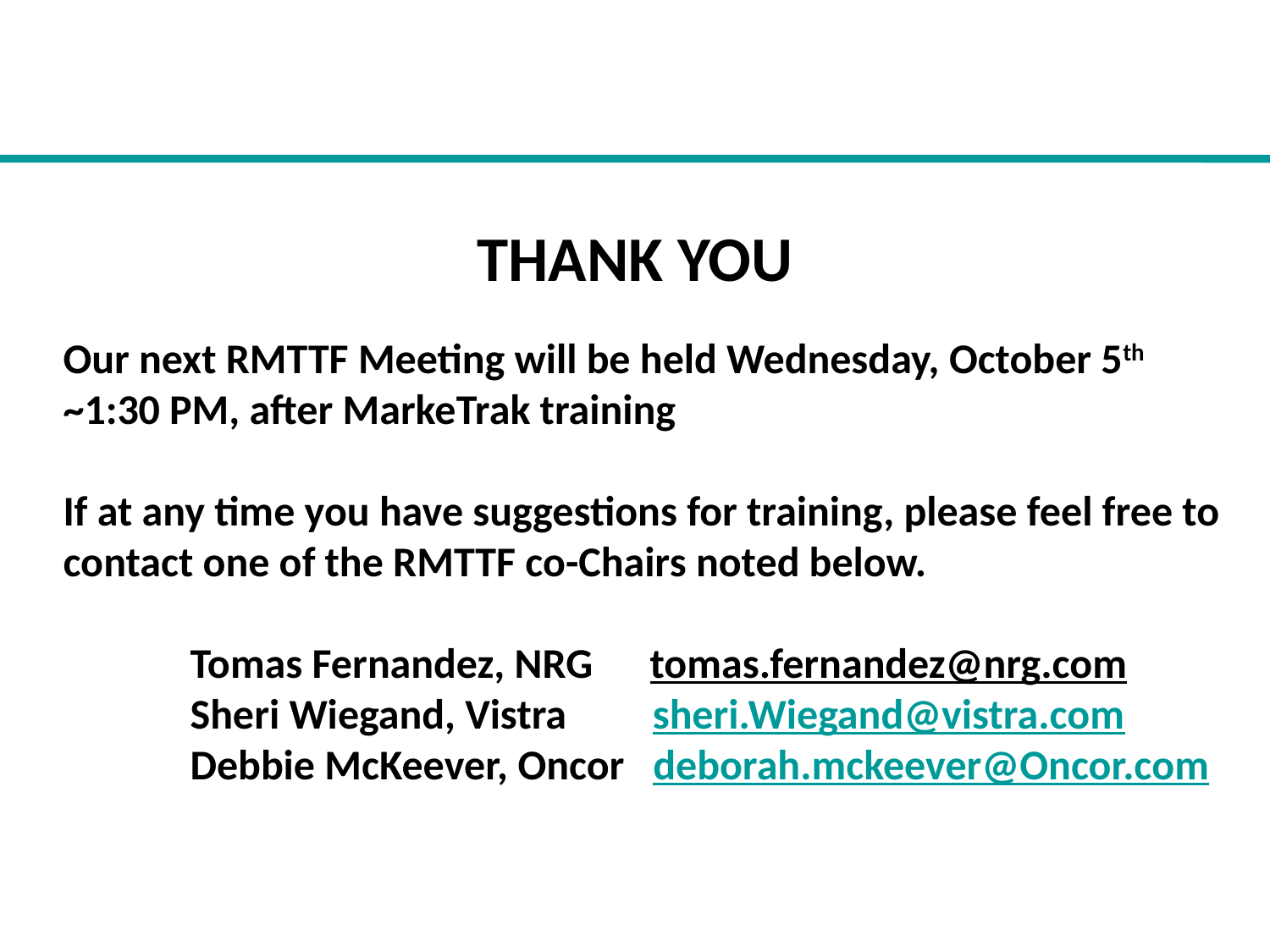

THANK YOU

# Our next RMTTF Meeting will be held Wednesday, October 5th ~1:30 PM, after MarkeTrak training If at any time you have suggestions for training, please feel free to contact one of the RMTTF co-Chairs noted below. Tomas Fernandez, NRG      tomas.fernandez@nrg.com Sheri Wiegand, Vistra         sheri.Wiegand@vistra.com Debbie McKeever, Oncor   deborah.mckeever@Oncor.com